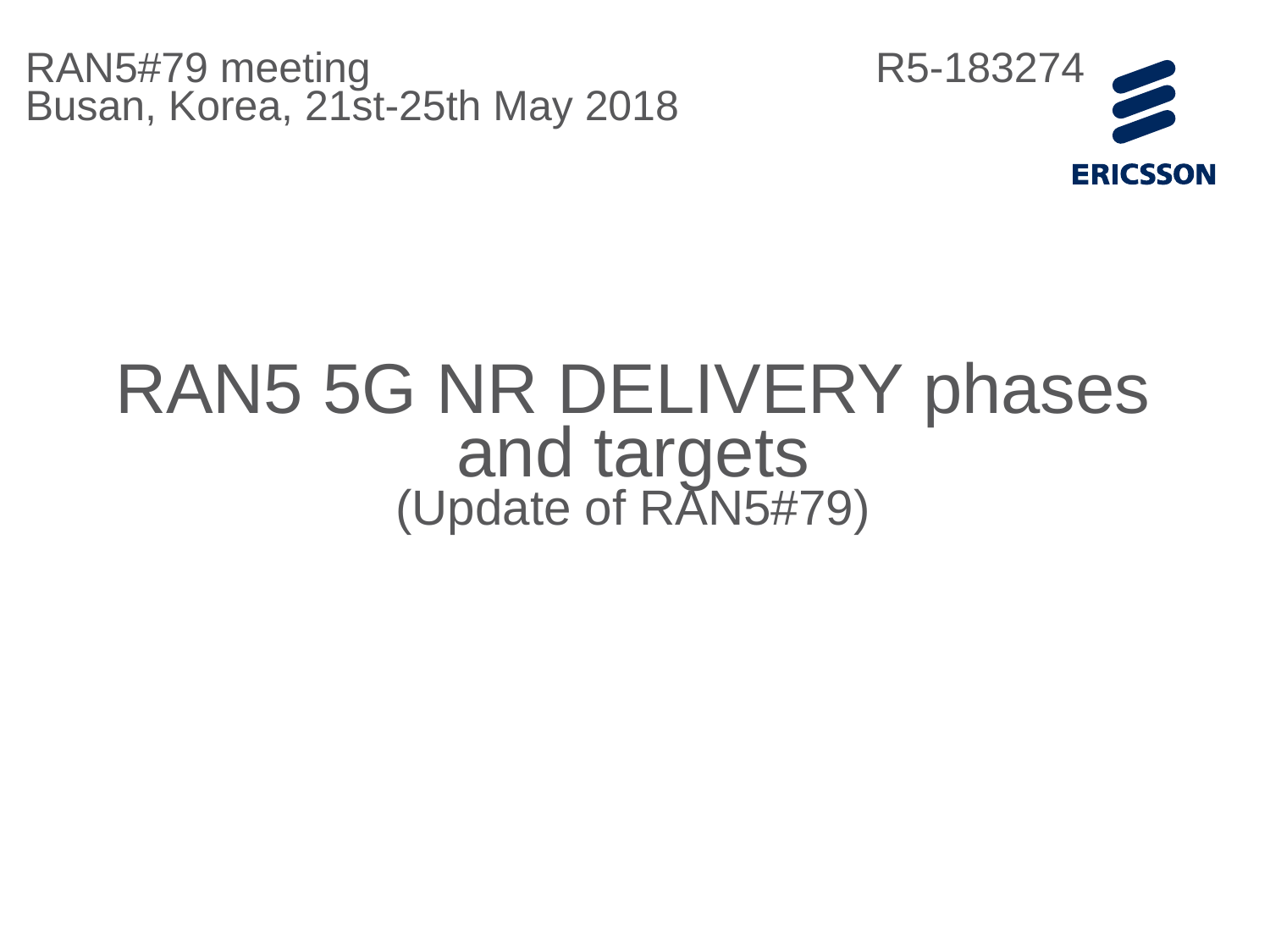

RAN5#79 meeting 		                             R5-183274
Busan, Korea, 21st-25th May 2018

# RAN5 5G NR DELIVERY phases and targets (Update of RAN5#79)